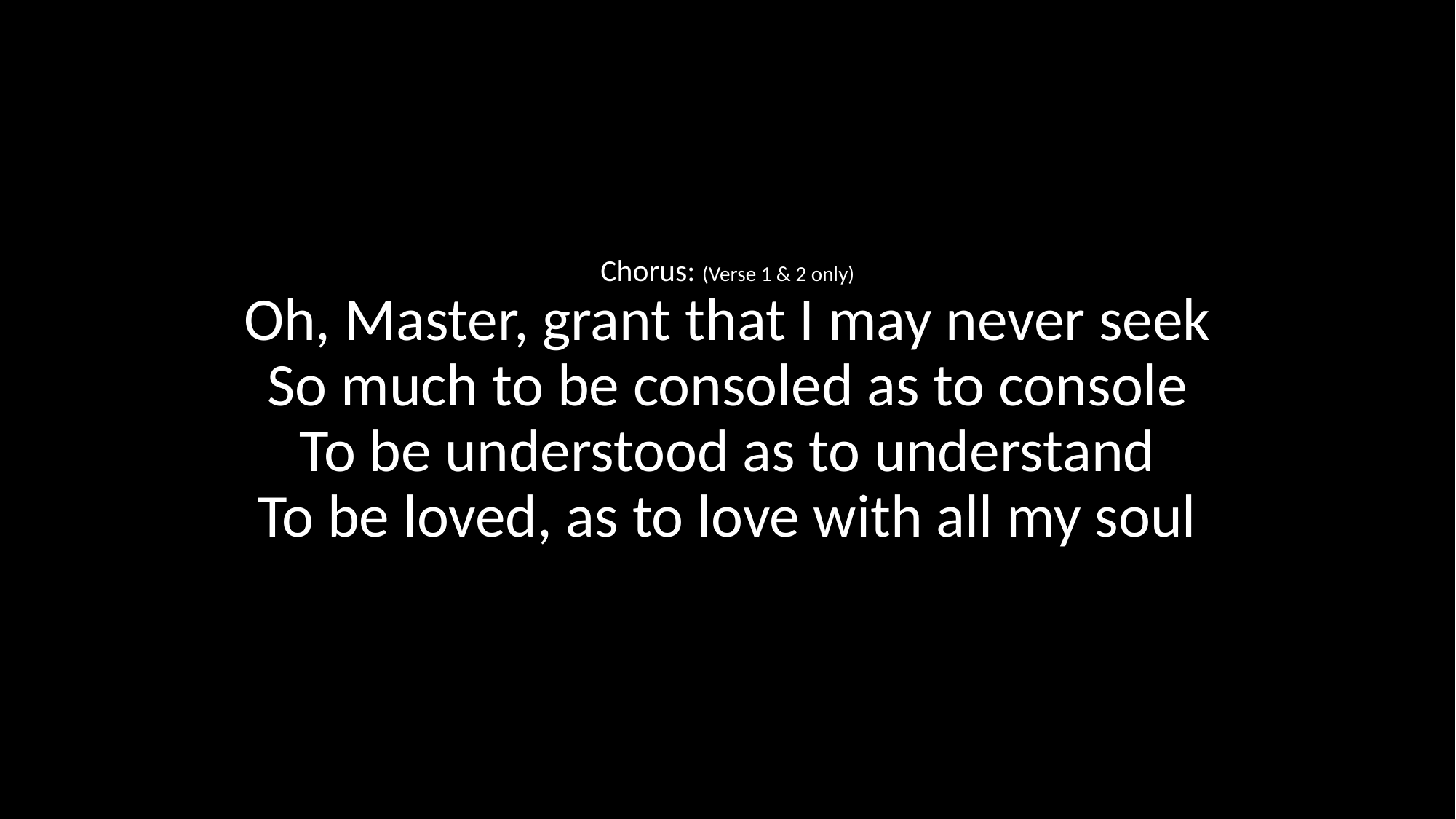

Chorus: (Verse 1 & 2 only)
Oh, Master, grant that I may never seek
So much to be consoled as to console
To be understood as to understand
To be loved, as to love with all my soul